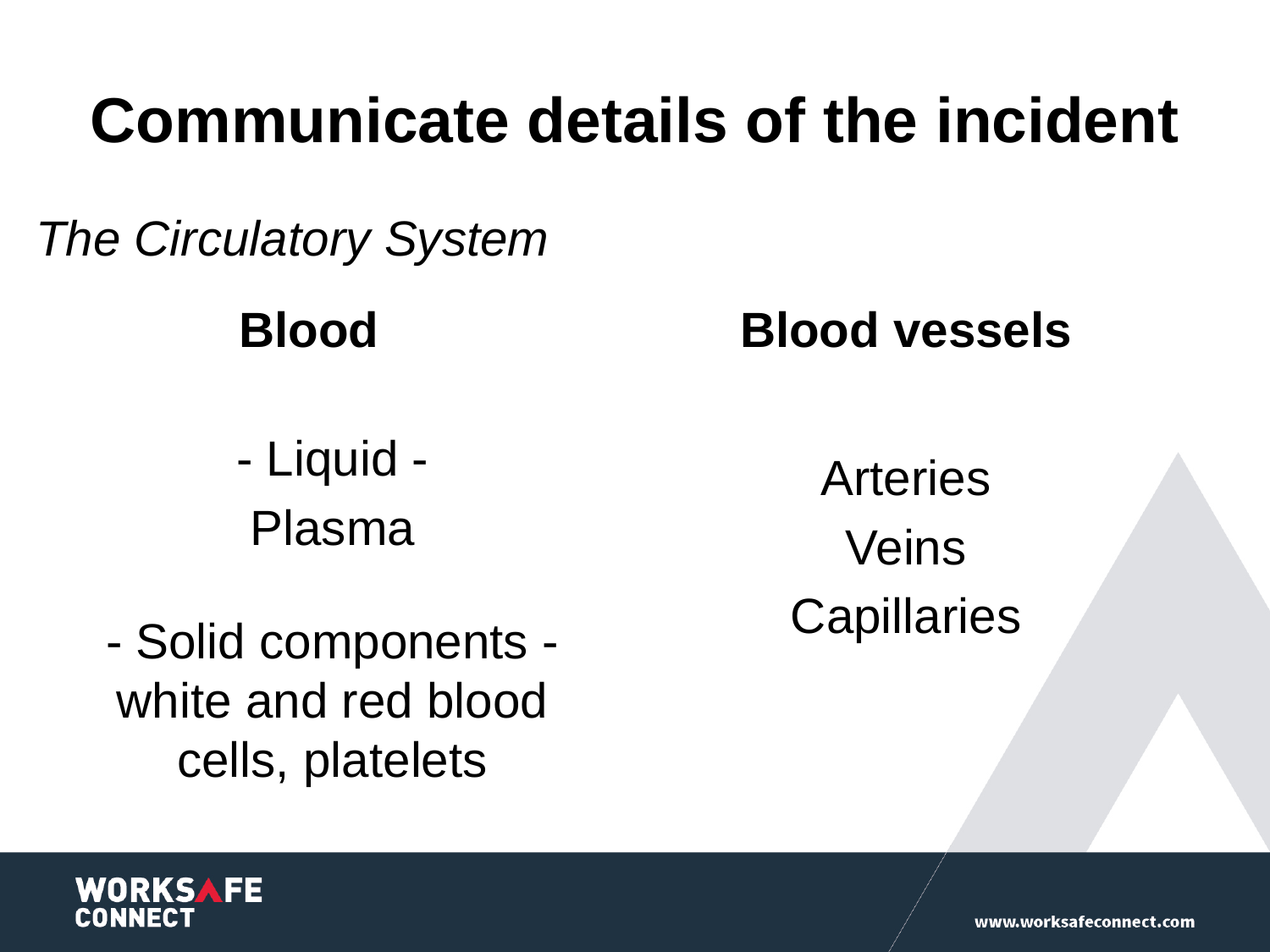

# Communicate details of the incident
The Circulatory System
Blood
Blood vessels
- Liquid -
Plasma

- Solid components - white and red blood cells, platelets
Arteries
Veins
Capillaries